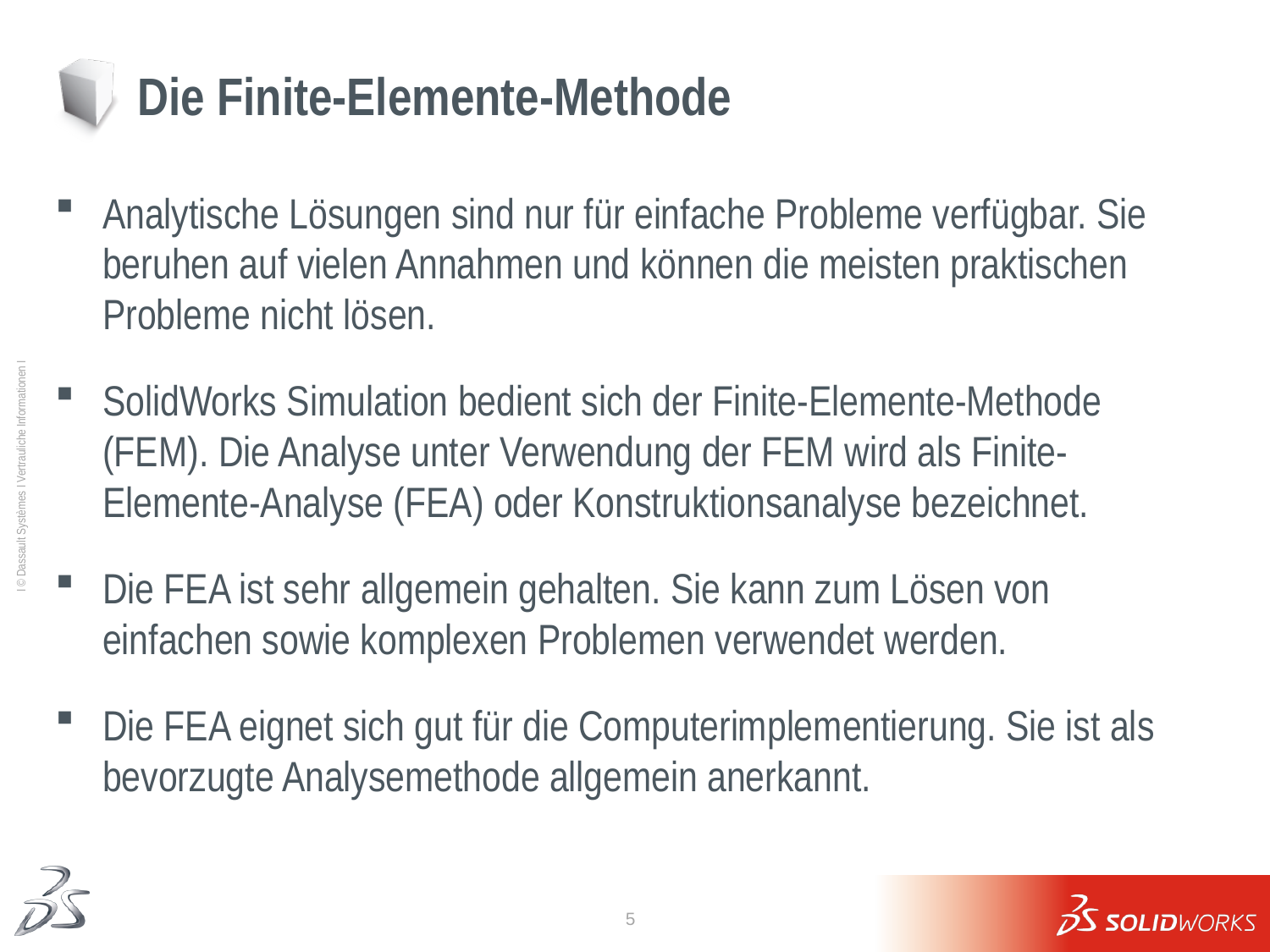

# Die Finite-Elemente-Methode
Analytische Lösungen sind nur für einfache Probleme verfügbar. Sie beruhen auf vielen Annahmen und können die meisten praktischen Probleme nicht lösen.
SolidWorks Simulation bedient sich der Finite-Elemente-Methode (FEM). Die Analyse unter Verwendung der FEM wird als Finite-Elemente-Analyse (FEA) oder Konstruktionsanalyse bezeichnet.
Die FEA ist sehr allgemein gehalten. Sie kann zum Lösen von einfachen sowie komplexen Problemen verwendet werden.
Die FEA eignet sich gut für die Computerimplementierung. Sie ist als bevorzugte Analysemethode allgemein anerkannt.